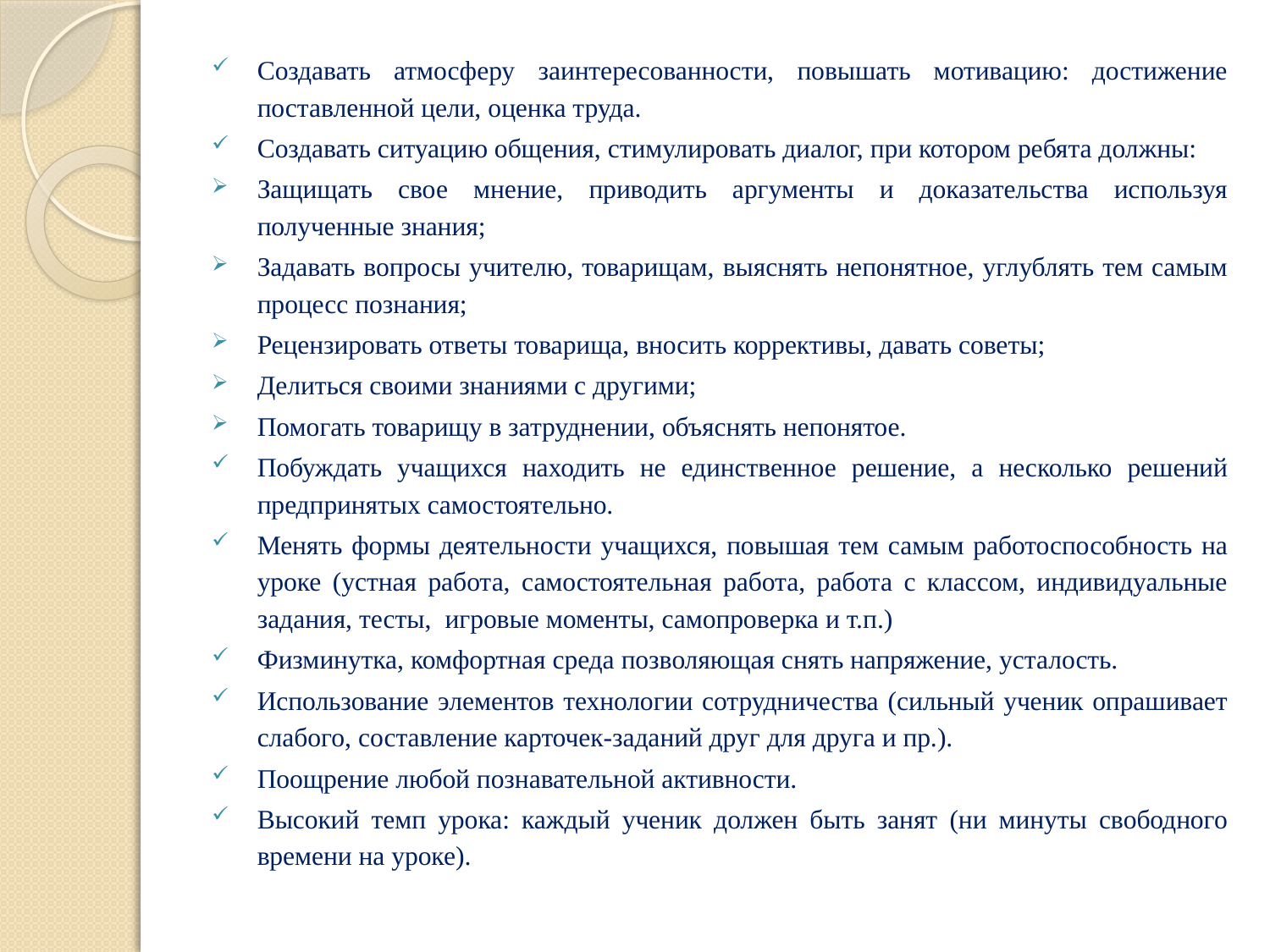

#
Создавать атмосферу заинтересованности, повышать мотивацию: достижение поставленной цели, оценка труда.
Создавать ситуацию общения, стимулировать диалог, при котором ребята должны:
Защищать свое мнение, приводить аргументы и доказательства используя полученные знания;
Задавать вопросы учителю, товарищам, выяснять непонятное, углублять тем самым процесс познания;
Рецензировать ответы товарища, вносить коррективы, давать советы;
Делиться своими знаниями с другими;
Помогать товарищу в затруднении, объяснять непонятое.
Побуждать учащихся находить не единственное решение, а несколько решений предпринятых самостоятельно.
Менять формы деятельности учащихся, повышая тем самым работоспособность на уроке (устная работа, самостоятельная работа, работа с классом, индивидуальные задания, тесты,  игровые моменты, самопроверка и т.п.)
Физминутка, комфортная среда позволяющая снять напряжение, усталость.
Использование элементов технологии сотрудничества (сильный ученик опрашивает слабого, составление карточек-заданий друг для друга и пр.).
Поощрение любой познавательной активности.
Высокий темп урока: каждый ученик должен быть занят (ни минуты свободного времени на уроке).